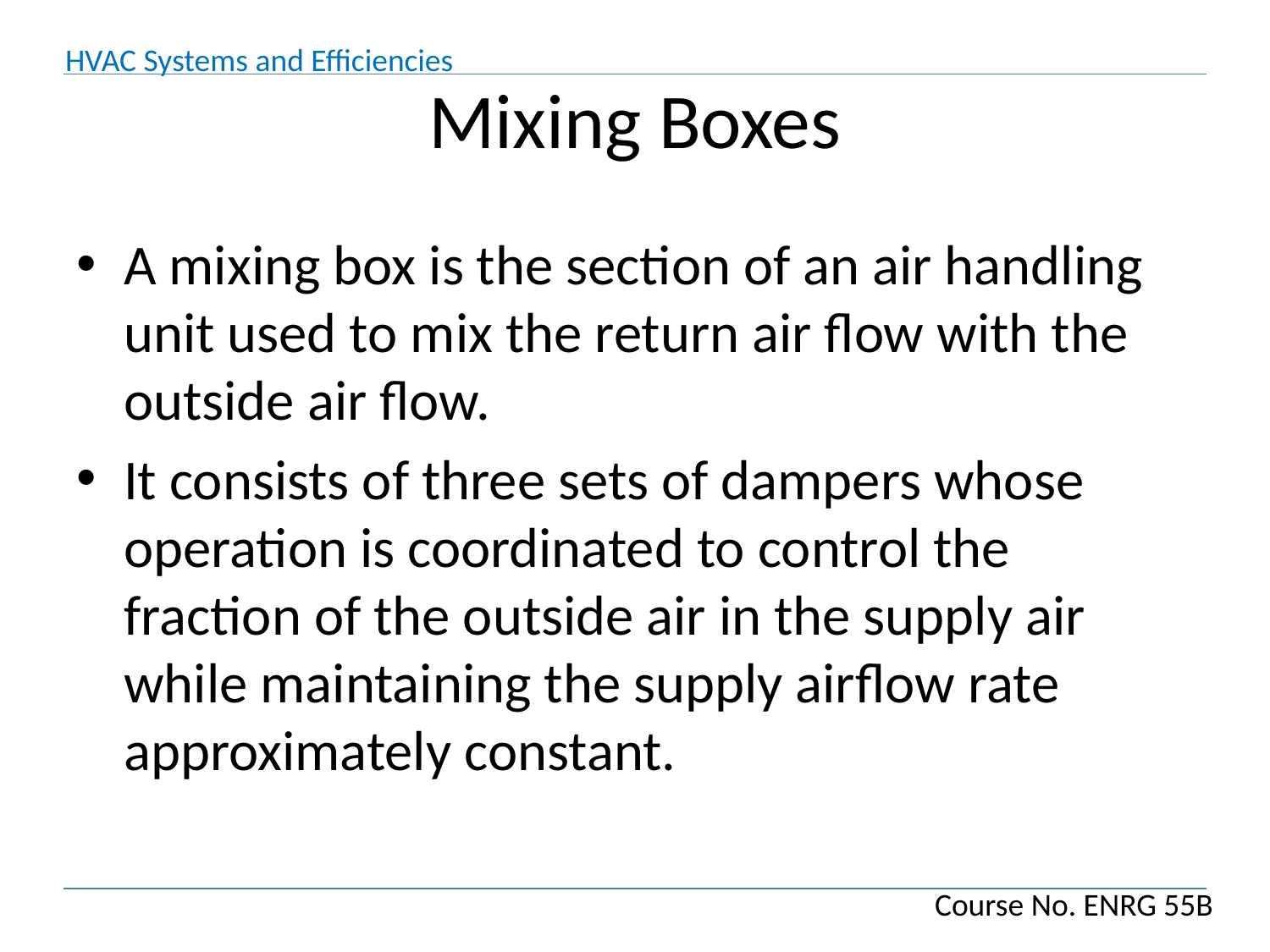

# Mixing Boxes
A mixing box is the section of an air handling unit used to mix the return air flow with the outside air flow.
It consists of three sets of dampers whose operation is coordinated to control the fraction of the outside air in the supply air while maintaining the supply airflow rate approximately constant.